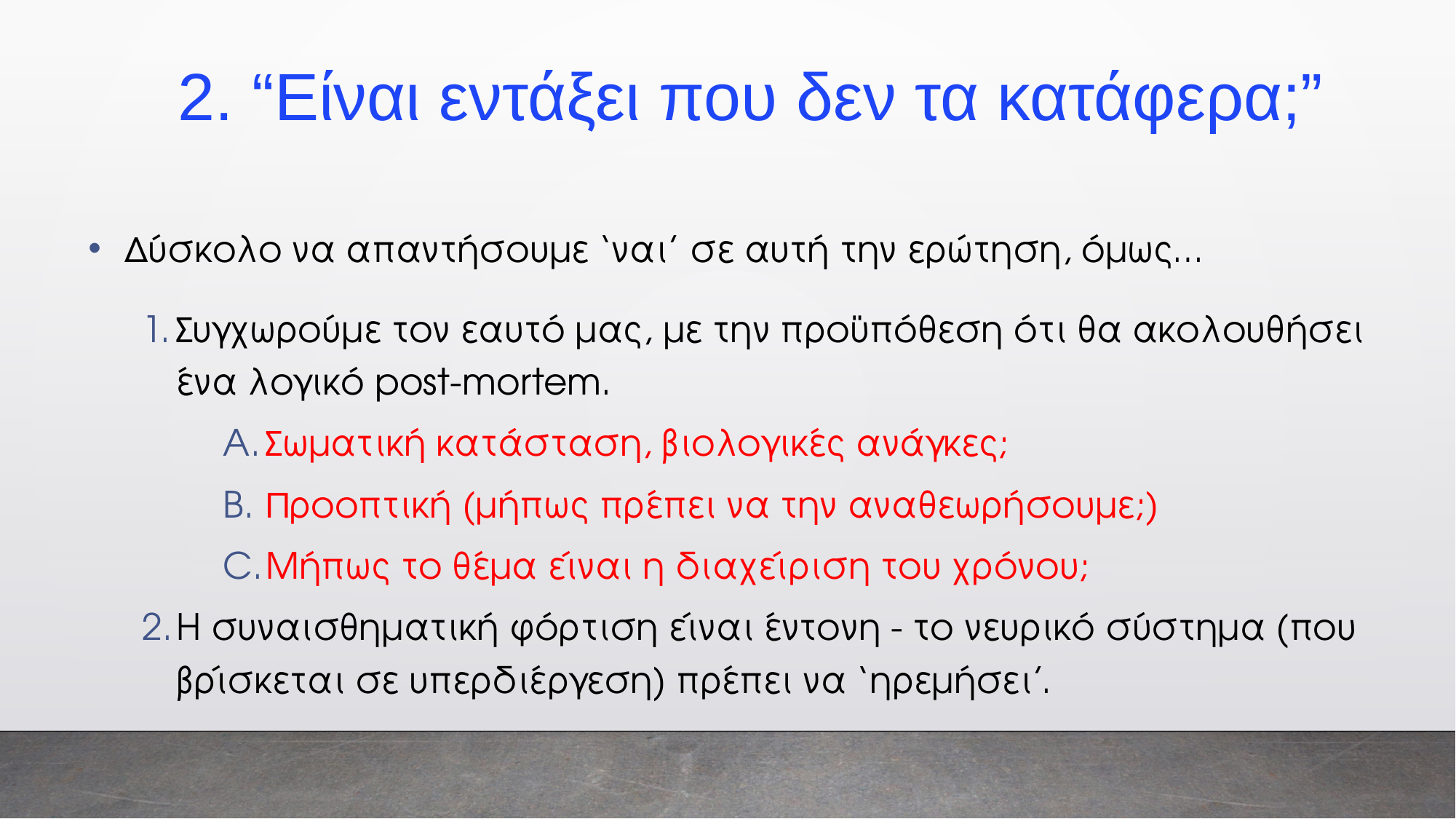

2. “Είναι εντάξει που δεν τα κατάφερα;”
Δύσκολο να απαντήσουμε ‘ναι’ σε αυτή την ερώτηση, όμως…
Συγχωρούμε τον εαυτό μας, με την προϋπόθεση ότι θα ακολουθήσει ένα λογικό post-mortem.
Σωματική κατάσταση, βιολογικές ανάγκες;
Προοπτική (μήπως πρέπει να την αναθεωρήσουμε;)
Μήπως το θέμα είναι η διαχείριση του χρόνου;
H συναισθηματική φόρτιση είναι έντονη - το νευρικό σύστημα (που βρίσκεται σε υπερδιέργεση) πρέπει να ‘ηρεμήσει’.